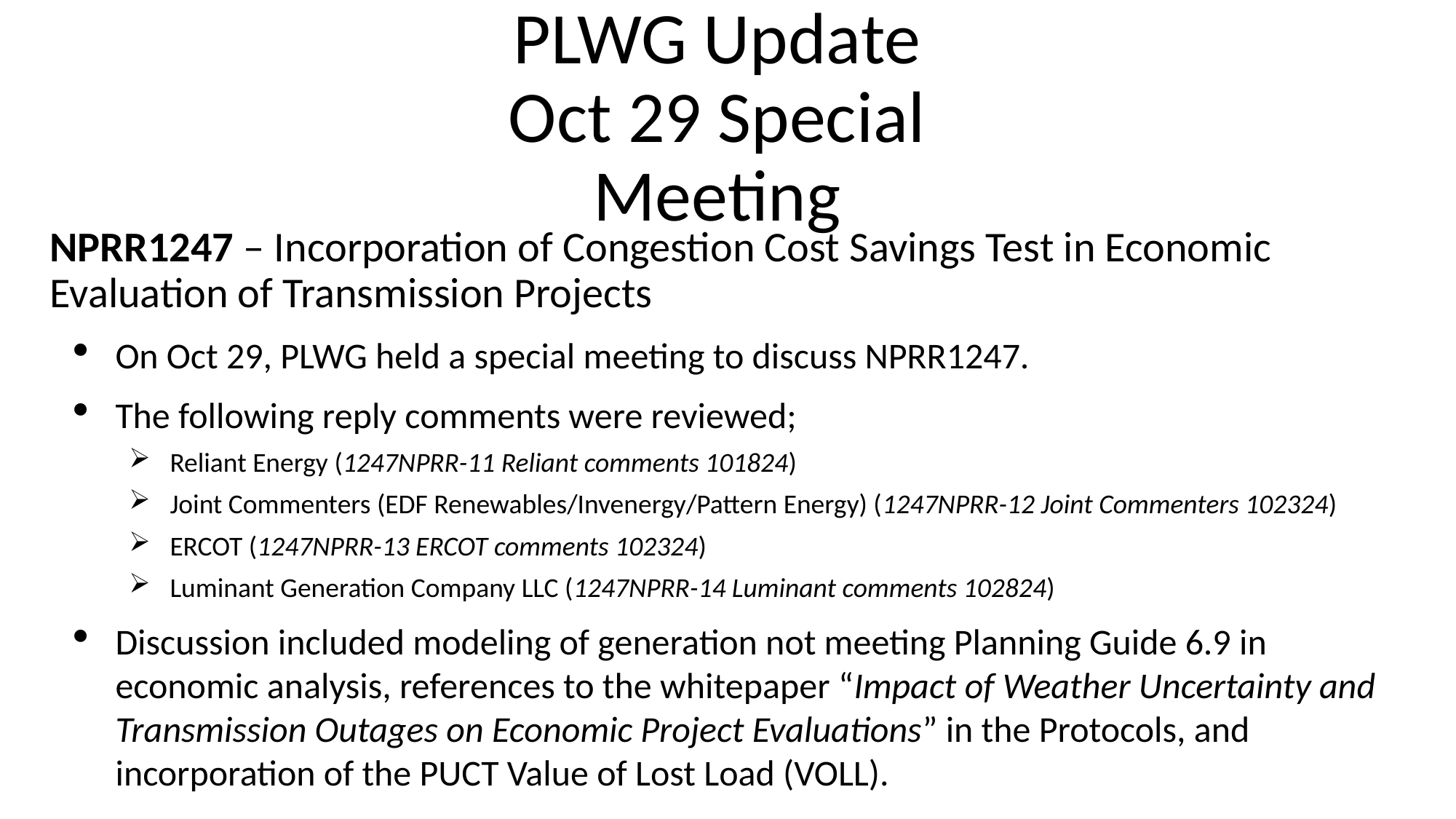

# PLWG Update Oct 29 Special Meeting
NPRR1247 – Incorporation of Congestion Cost Savings Test in Economic Evaluation of Transmission Projects
On Oct 29, PLWG held a special meeting to discuss NPRR1247.
The following reply comments were reviewed;
Reliant Energy (1247NPRR-11 Reliant comments 101824)
Joint Commenters (EDF Renewables/Invenergy/Pattern Energy) (1247NPRR-12 Joint Commenters 102324)
ERCOT (1247NPRR-13 ERCOT comments 102324)
Luminant Generation Company LLC (1247NPRR-14 Luminant comments 102824)
Discussion included modeling of generation not meeting Planning Guide 6.9 in economic analysis, references to the whitepaper “Impact of Weather Uncertainty and Transmission Outages on Economic Project Evaluations” in the Protocols, and incorporation of the PUCT Value of Lost Load (VOLL).